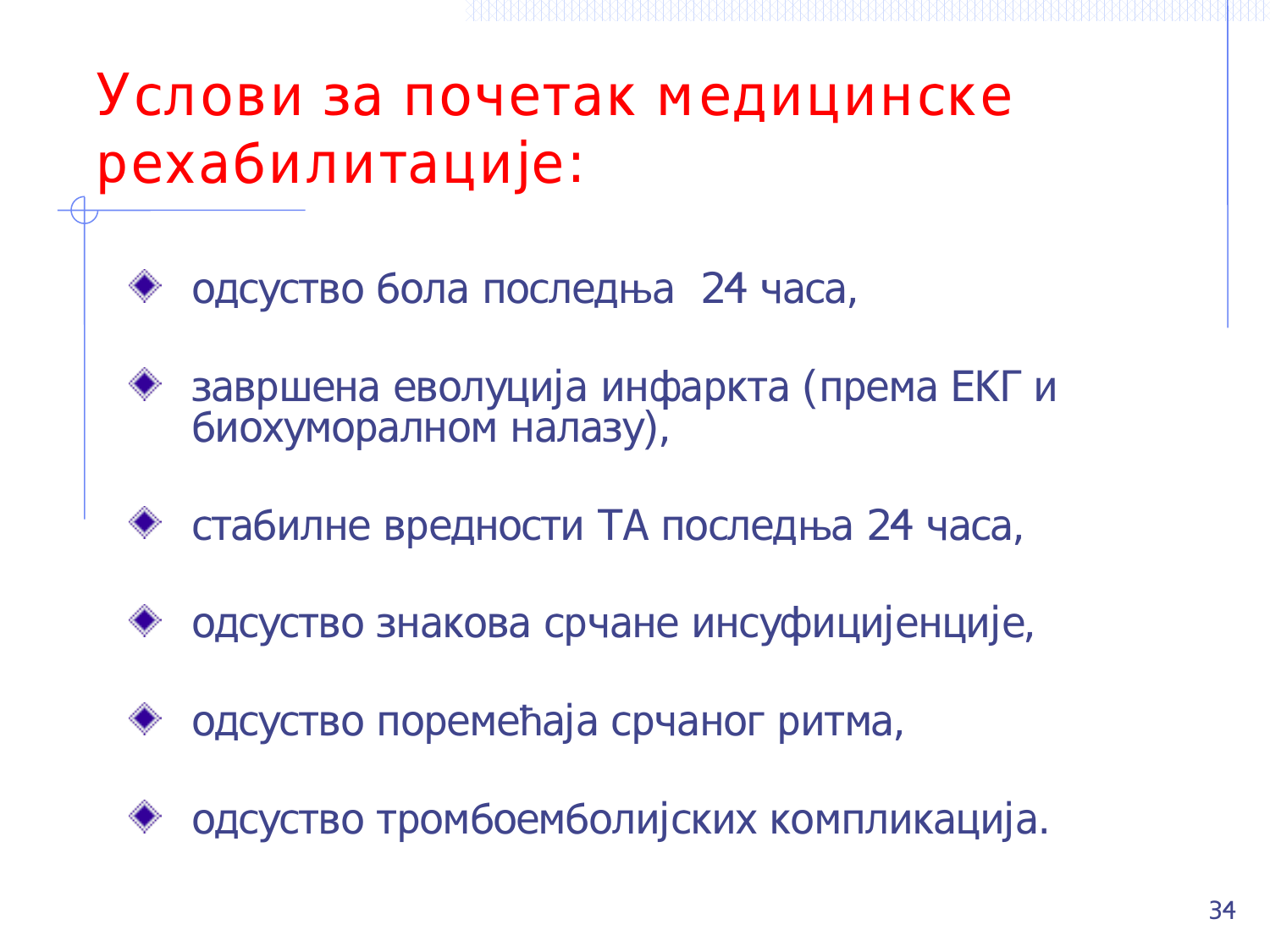

# Услови за почетак медицинске рехабилитације:
одсуство бола последња  24 часа,

завршена еволуција инфаркта (према ЕКГ и биохуморалном налазу),

стабилне вредности ТА последња 24 часа,

одсуство знакова срчане инсуфицијенције,

одсуство поремећаја срчаног ритма,

одсуство тромбоемболијских компликација.

34